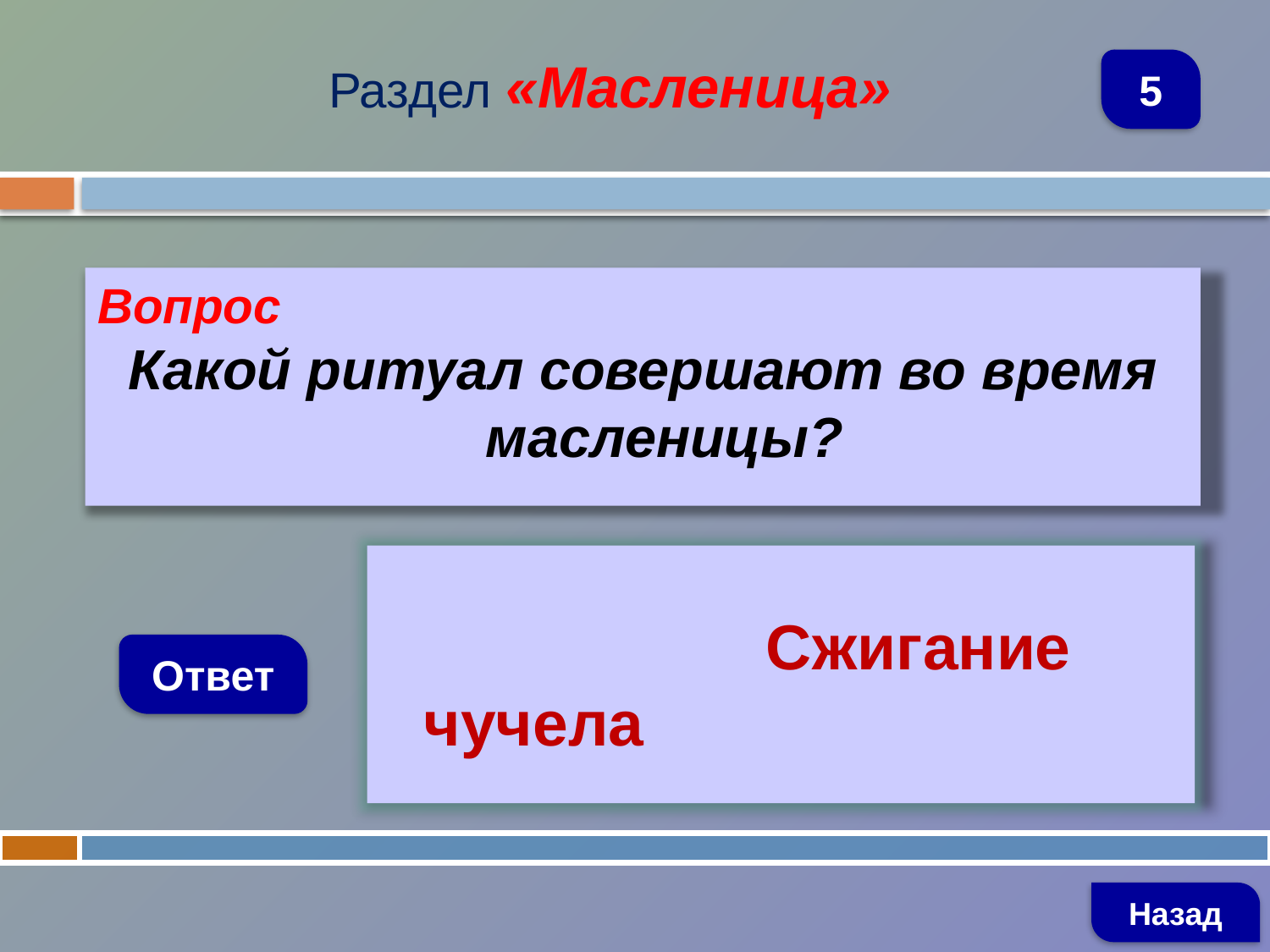

Раздел «Масленица»
5
Вопрос
Какой ритуал совершают во время масленицы?

                      Сжигание чучела
Ответ

Назад